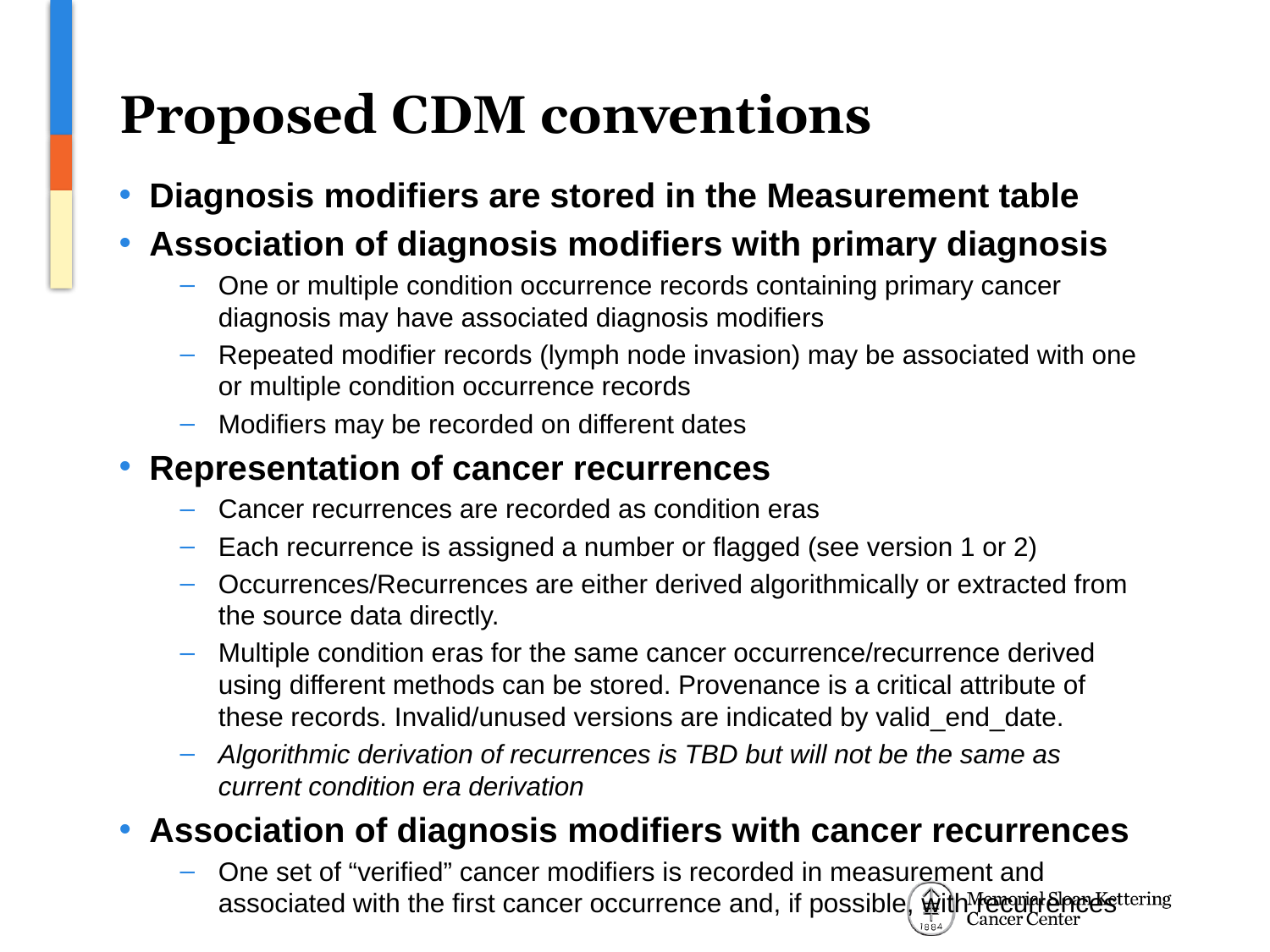

# Proposed CDM conventions
Diagnosis modifiers are stored in the Measurement table
Association of diagnosis modifiers with primary diagnosis
One or multiple condition occurrence records containing primary cancer diagnosis may have associated diagnosis modifiers
Repeated modifier records (lymph node invasion) may be associated with one or multiple condition occurrence records
Modifiers may be recorded on different dates
Representation of cancer recurrences
Cancer recurrences are recorded as condition eras
Each recurrence is assigned a number or flagged (see version 1 or 2)
Occurrences/Recurrences are either derived algorithmically or extracted from the source data directly.
Multiple condition eras for the same cancer occurrence/recurrence derived using different methods can be stored. Provenance is a critical attribute of these records. Invalid/unused versions are indicated by valid_end_date.
Algorithmic derivation of recurrences is TBD but will not be the same as current condition era derivation
Association of diagnosis modifiers with cancer recurrences
One set of “verified” cancer modifiers is recorded in measurement and associated with the first cancer occurrence and, if possible, with recurrences